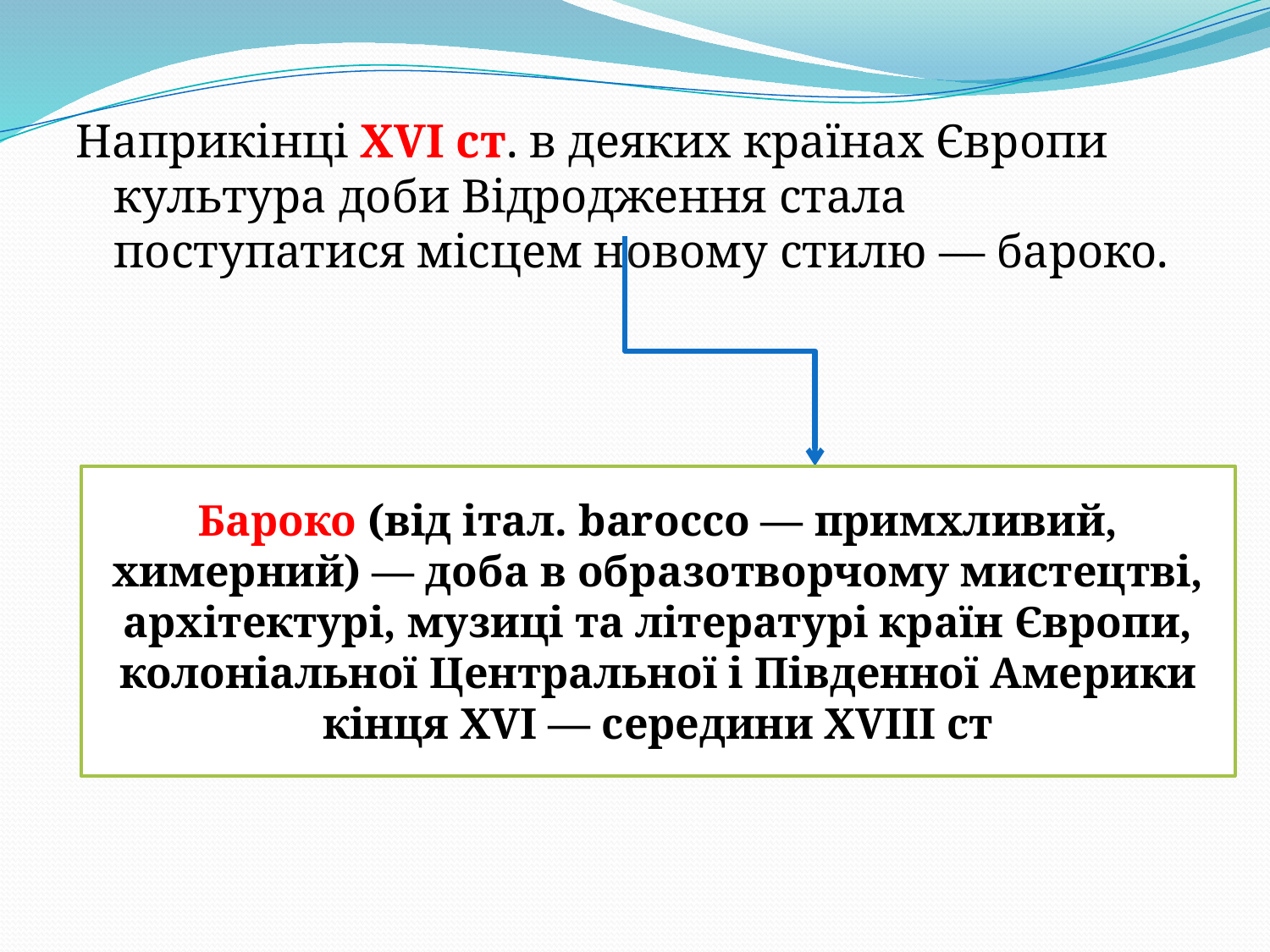

Наприкінці XVI ст. в деяких країнах Європи культура доби Відродження стала поступатися місцем новому стилю — бароко.

Бароко (від італ. barocco — примхливий, химерний) — доба в образотворчому мистецтві, архітектурі, музиці та літературі країн Європи, колоніальної Центральної і Південної Америки кінця XVI — середини XVIII ст